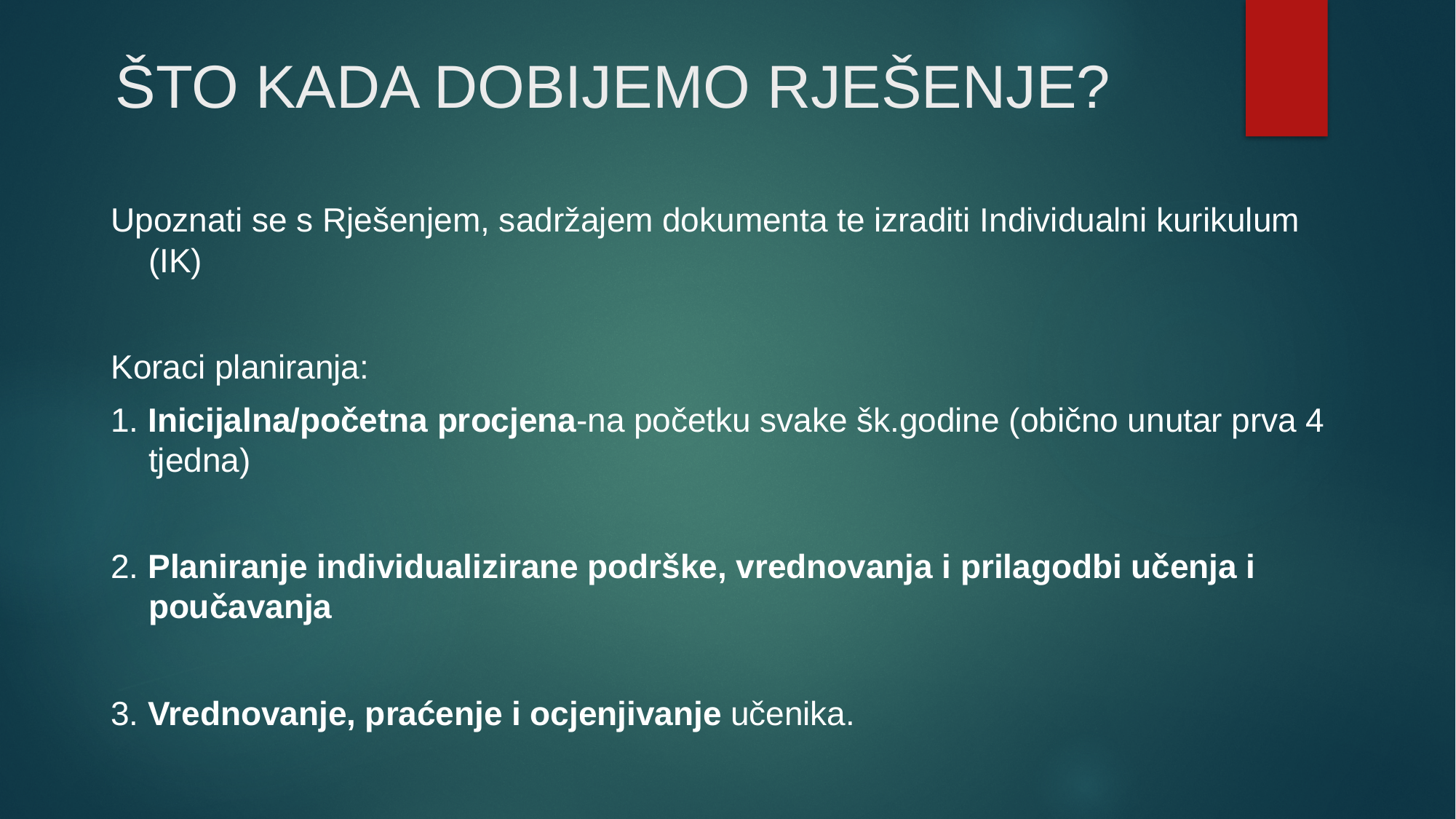

# ŠTO KADA DOBIJEMO RJEŠENJE?
Upoznati se s Rješenjem, sadržajem dokumenta te izraditi Individualni kurikulum (IK)

Koraci planiranja:
1. Inicijalna/početna procjena-na početku svake šk.godine (obično unutar prva 4 tjedna)

2. Planiranje individualizirane podrške, vrednovanja i prilagodbi učenja i poučavanja

3. Vrednovanje, praćenje i ocjenjivanje učenika.